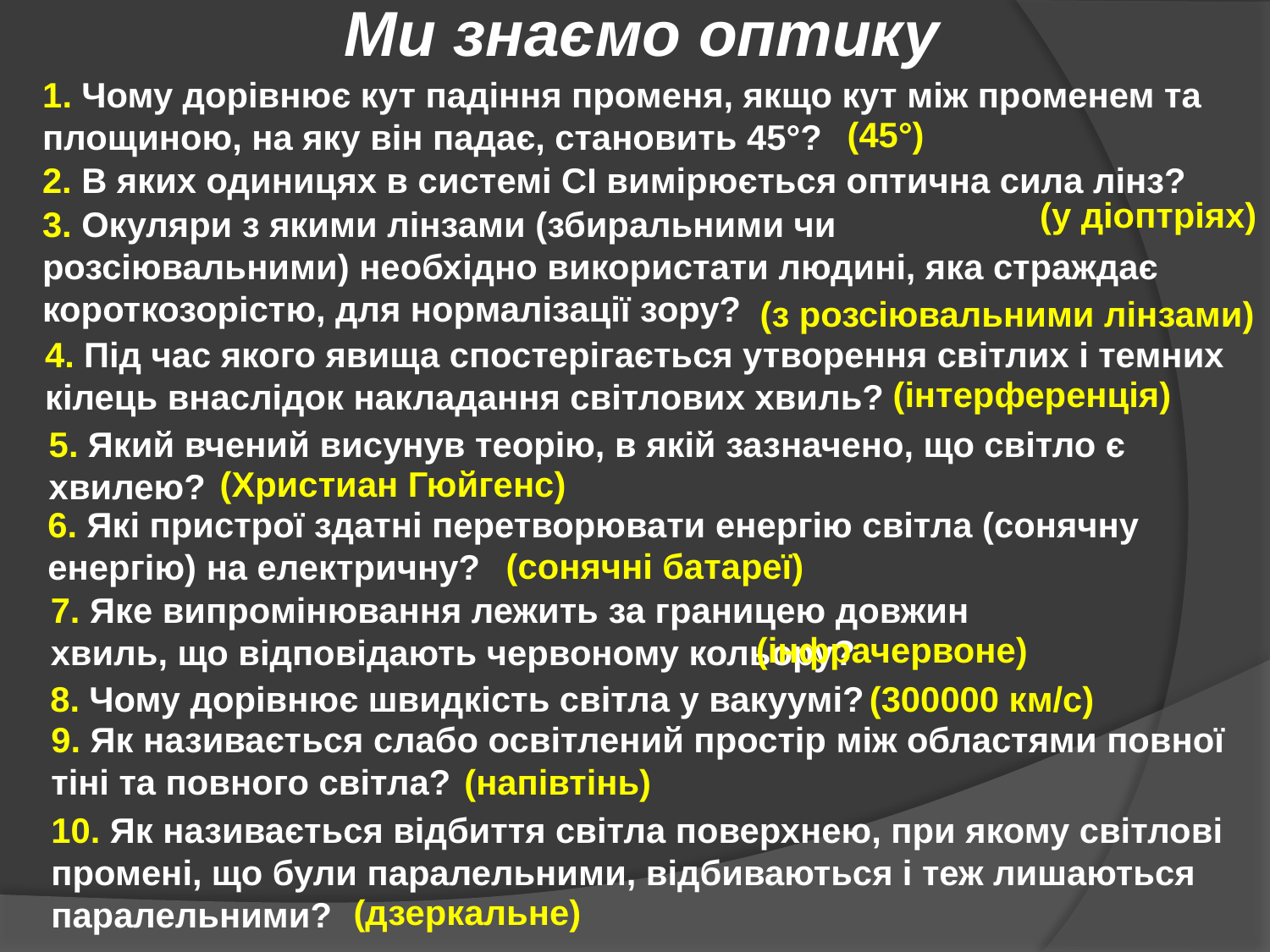

Ми знаємо оптику
1. Чому дорівнює кут падіння променя, якщо кут між променем та площиною, на яку він падає, становить 45°?
(45°)
2. В яких одиницях в системі СІ вимірюється оптична сила лінз?
(у діоптріях)
3. Окуляри з якими лінзами (збиральними чи
розсіювальними) необхідно використати людині, яка страждає короткозорістю, для нормалізації зору?
(з розсіювальними лінзами)
4. Під час якого явища спостерігається утворення світлих і темних кілець внаслідок накладання світлових хвиль?
(інтерференція)
5. Який вчений висунув теорію, в якій зазначено, що світло є хвилею?
(Христиан Гюйгенс)
6. Які пристрої здатні перетворювати енергію світла (сонячну енергію) на електричну?
(сонячні батареї)
7. Яке випромінювання лежить за границею довжин хвиль, що відповідають червоному кольору?
(інфрачервоне)
8. Чому дорівнює швидкість світла у вакуумі?
(300000 км/с)
9. Як називається слабо освітлений простір між областями повної тіні та повного світла?
(напівтінь)
10. Як називається відбиття світла поверхнею, при якому світлові промені, що були паралельними, відбиваються і теж лишаються паралельними?
(дзеркальне)